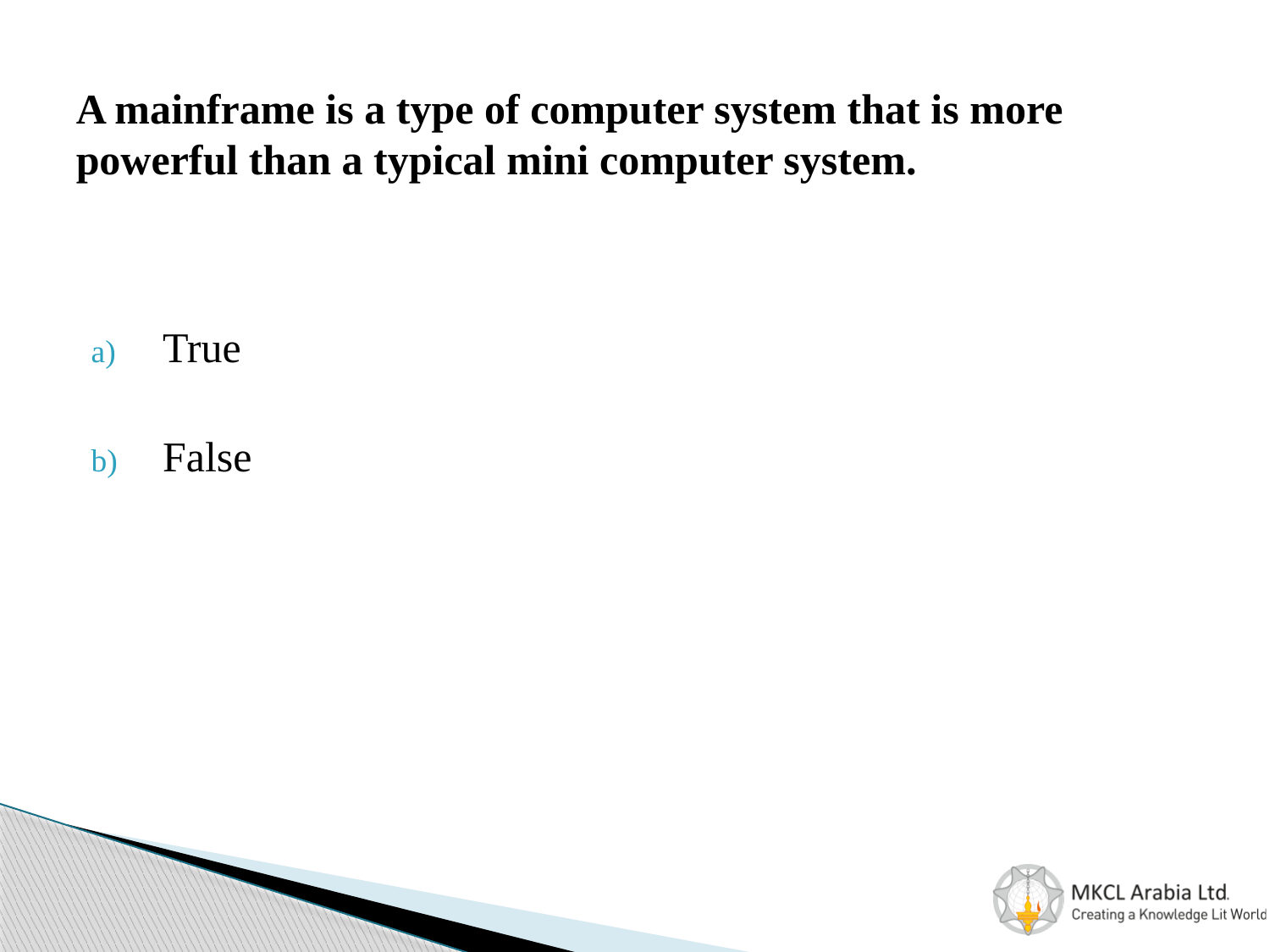

# A mainframe is a type of computer system that is more powerful than a typical mini computer system.

True
False